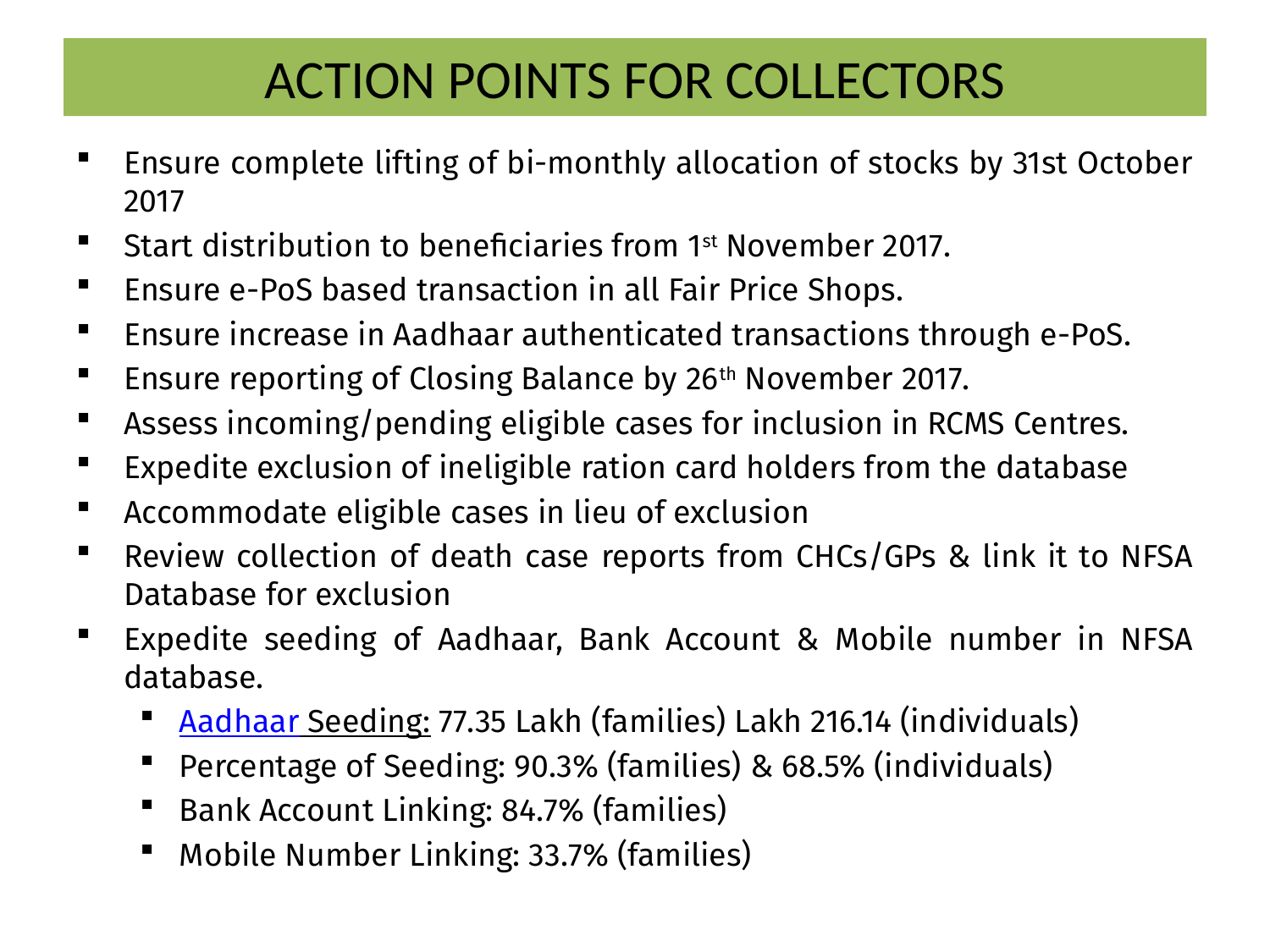

# ACTION POINTS FOR COLLECTORS
Ensure complete lifting of bi-monthly allocation of stocks by 31st October 2017
Start distribution to beneficiaries from 1st November 2017.
Ensure e-PoS based transaction in all Fair Price Shops.
Ensure increase in Aadhaar authenticated transactions through e-PoS.
Ensure reporting of Closing Balance by 26th November 2017.
Assess incoming/pending eligible cases for inclusion in RCMS Centres.
Expedite exclusion of ineligible ration card holders from the database
Accommodate eligible cases in lieu of exclusion
Review collection of death case reports from CHCs/GPs & link it to NFSA Database for exclusion
Expedite seeding of Aadhaar, Bank Account & Mobile number in NFSA database.
Aadhaar Seeding: 77.35 Lakh (families) Lakh 216.14 (individuals)
Percentage of Seeding: 90.3% (families) & 68.5% (individuals)
Bank Account Linking: 84.7% (families)
Mobile Number Linking: 33.7% (families)